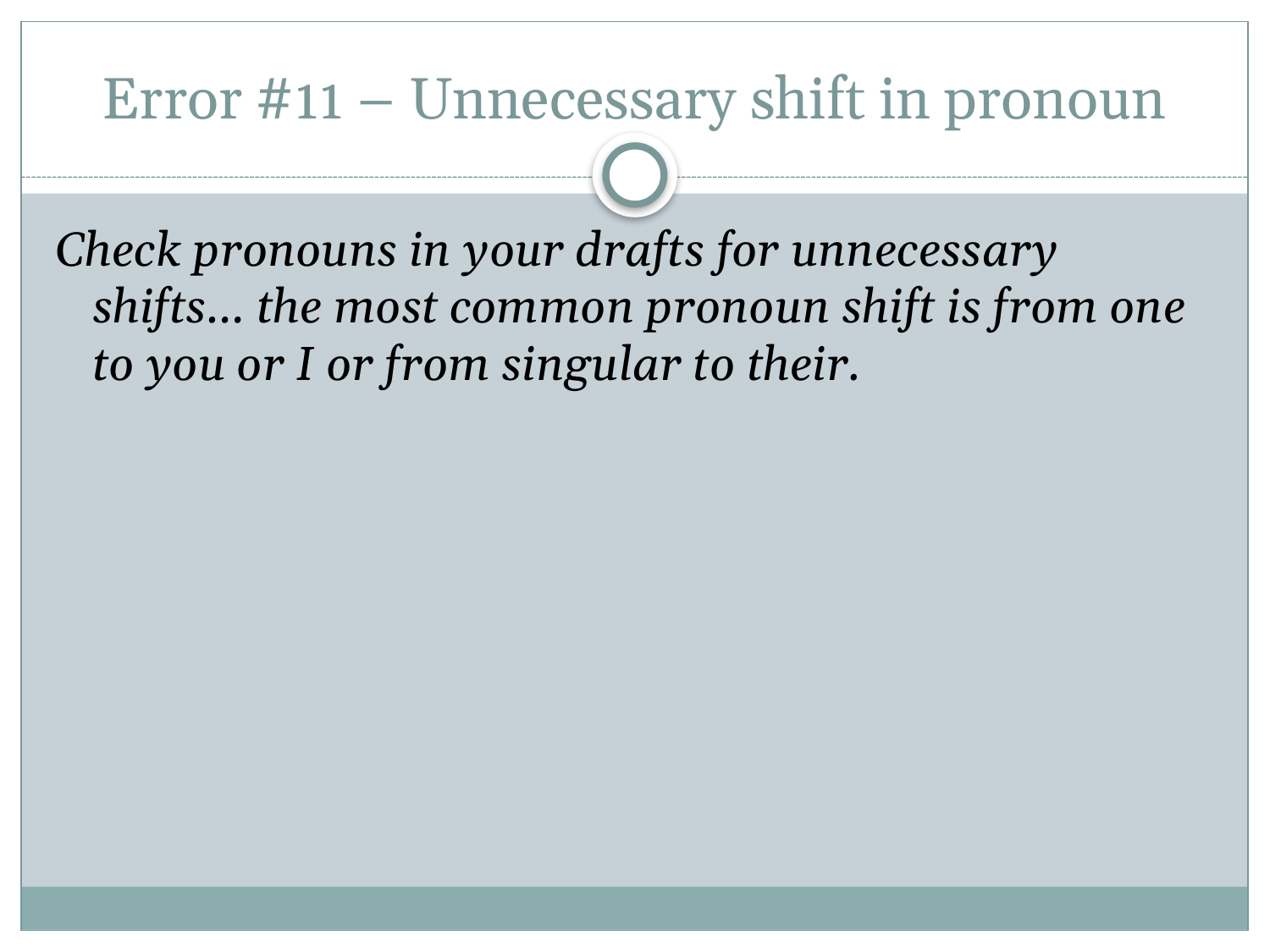

# Error #11 – Unnecessary shift in pronoun
Check pronouns in your drafts for unnecessary shifts… the most common pronoun shift is from one to you or I or from singular to their.